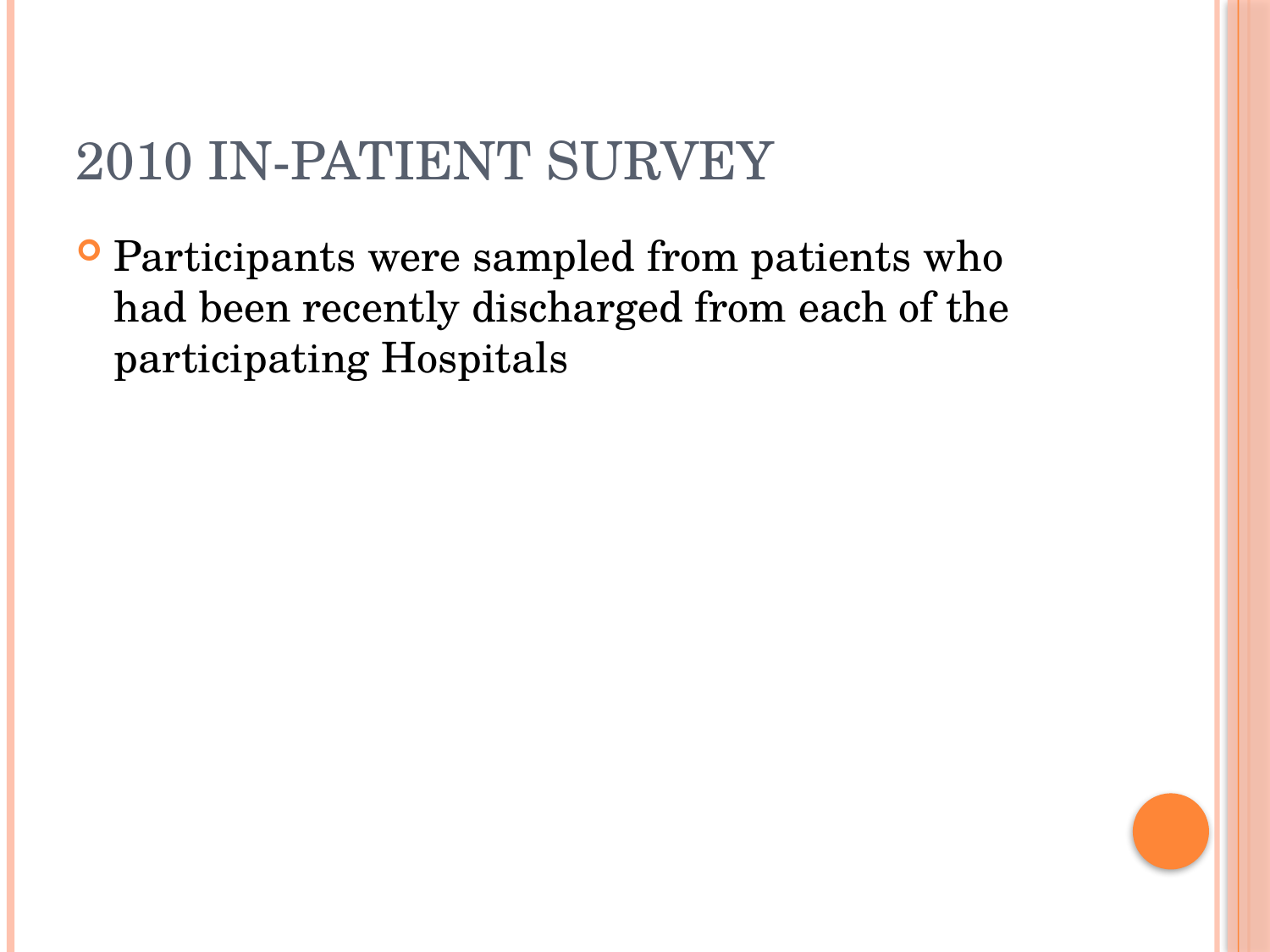

# 2010 In-patient Survey
Participants were sampled from patients who had been recently discharged from each of the participating Hospitals